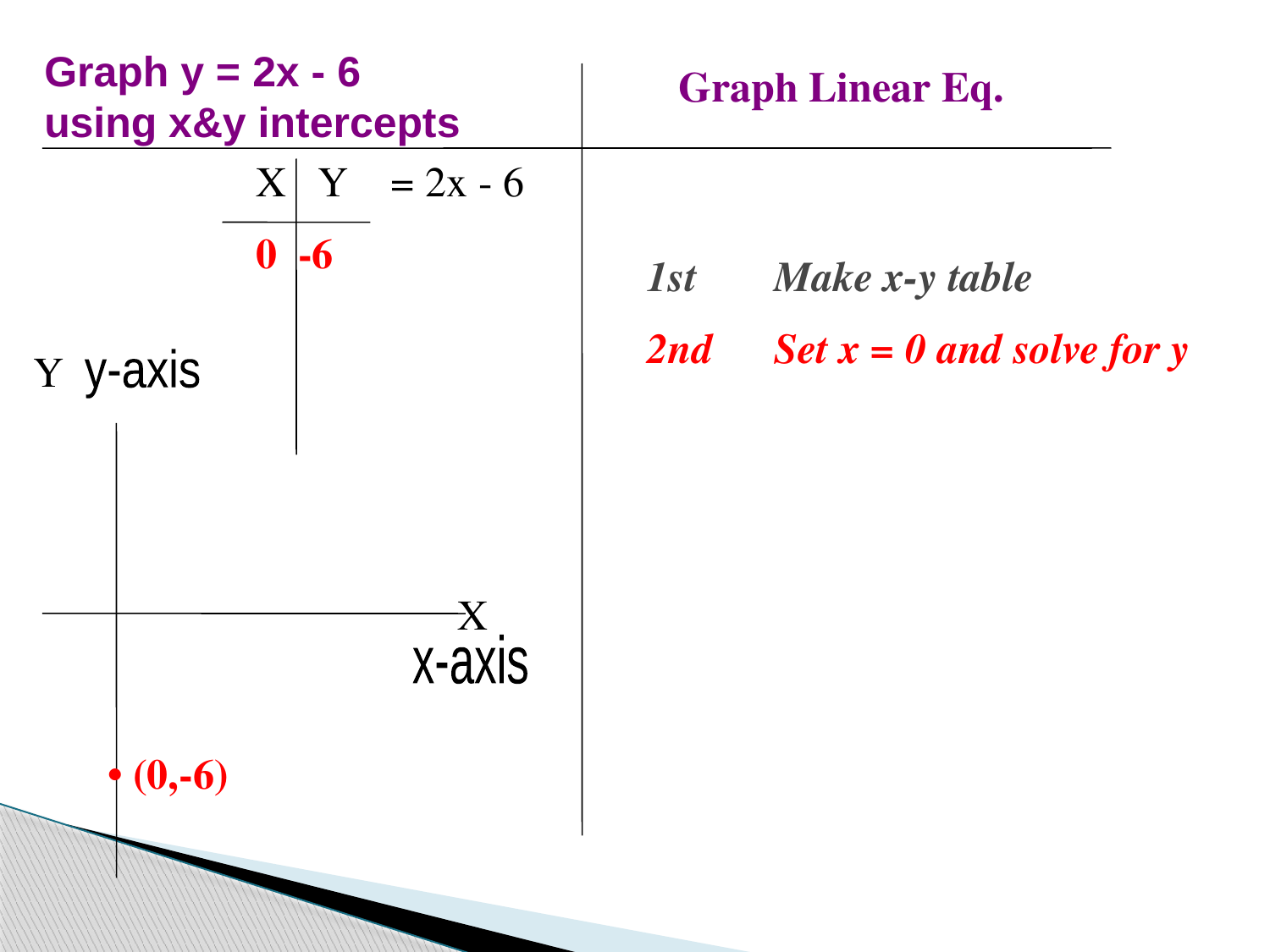

Graph Linear Eq.
# Graph y = 2x - 6 using x&y intercepts

X   Y    = 2x - 6
0  -6

1st	Make x-y table
2nd	Set x = 0 and solve for y

Y
y-axis

X

x-axis
• (0,-6)